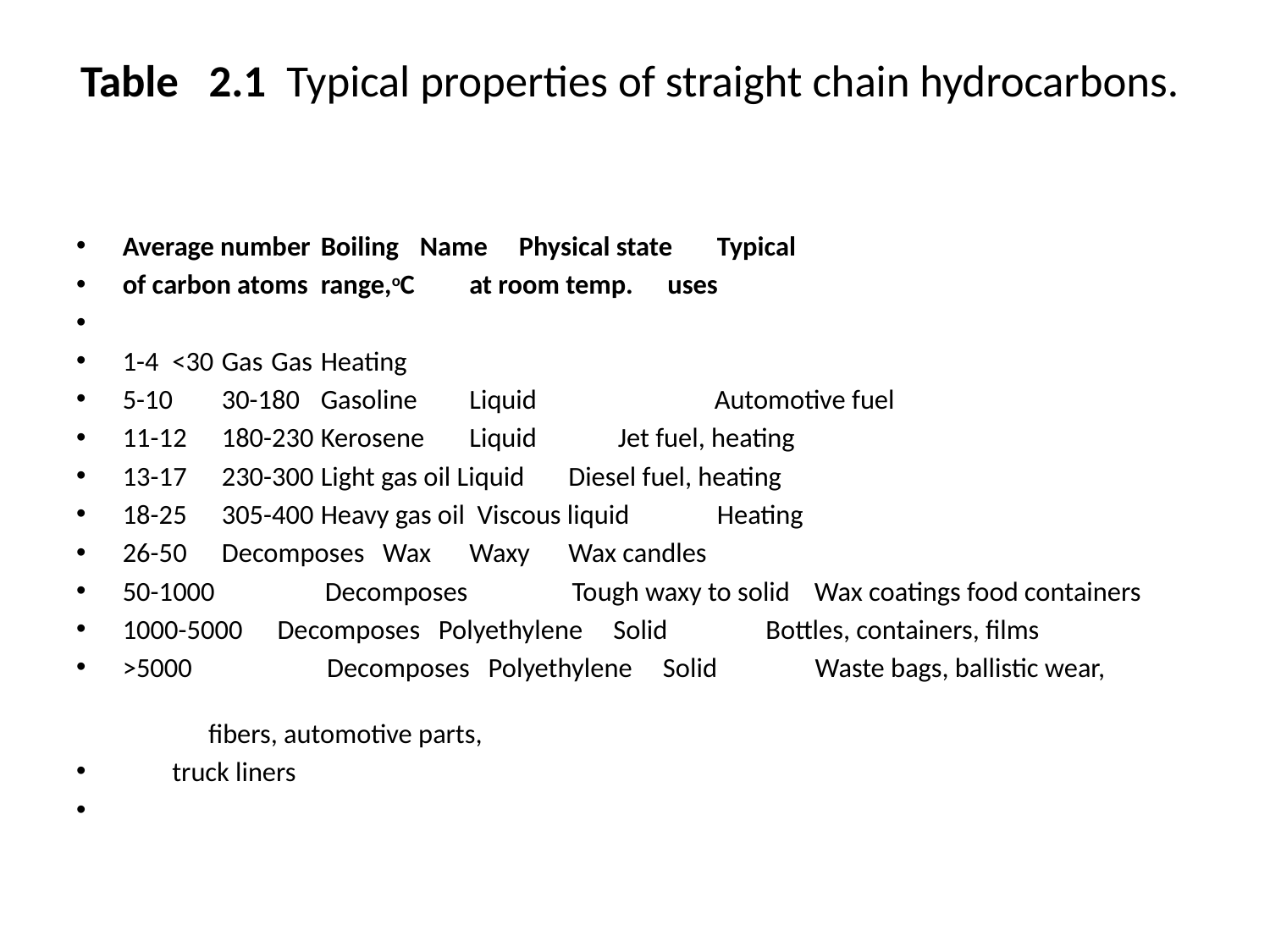

# Table   2.1  Typical properties of straight chain hydrocarbons.
Average number 	Boiling 	Name 	Physical state 	Typical
of carbon atoms 	range,oC 		at room temp. 	uses

1-4 		<30 	Gas 	Gas 		Heating
5-10 		30-180 	Gasoline 	Liquid                             Automotive fuel
11-12 		180-230 	Kerosene 	Liquid          	Jet fuel, heating
13-17 		230-300 	Light gas oil Liquid     		Diesel fuel, heating
18-25 		305-400 	Heavy gas oil  Viscous liquid        	Heating
26-50 		Decomposes   Wax 	Waxy 		Wax candles
50-1000                  Decomposes                 Tough waxy to solid    Wax coatings food containers
1000-5000	 Decomposes   Polyethylene     Solid                Bottles, containers, films
>5000                      Decomposes   Polyethylene     Solid                Waste bags, ballistic wear,                                                                                                	                                                                                                    fibers, automotive parts,
						truck liners